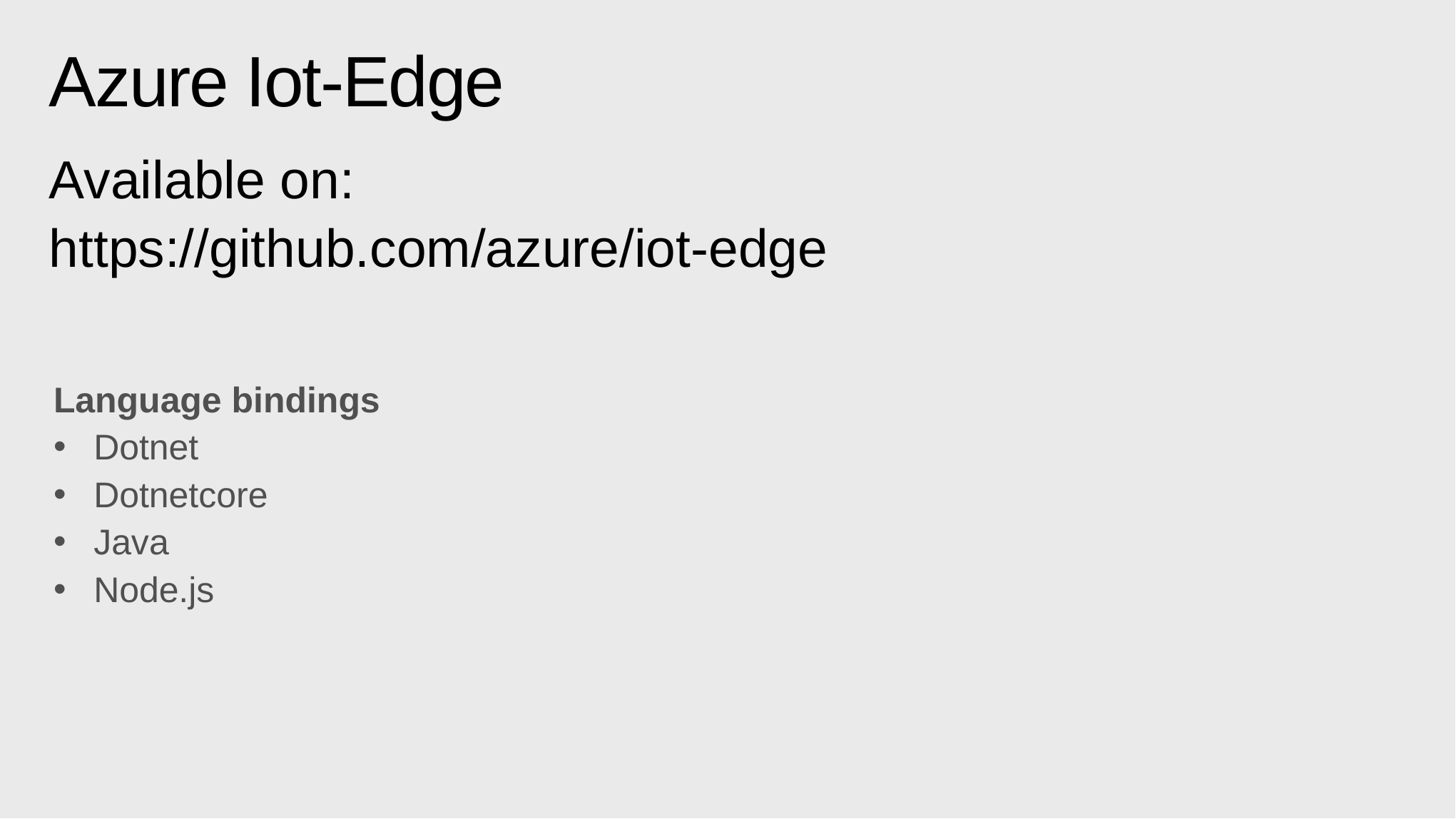

# Azure Iot-Edge
Available on:
https://github.com/azure/iot-edge

Language bindings
Dotnet
Dotnetcore
Java
Node.js